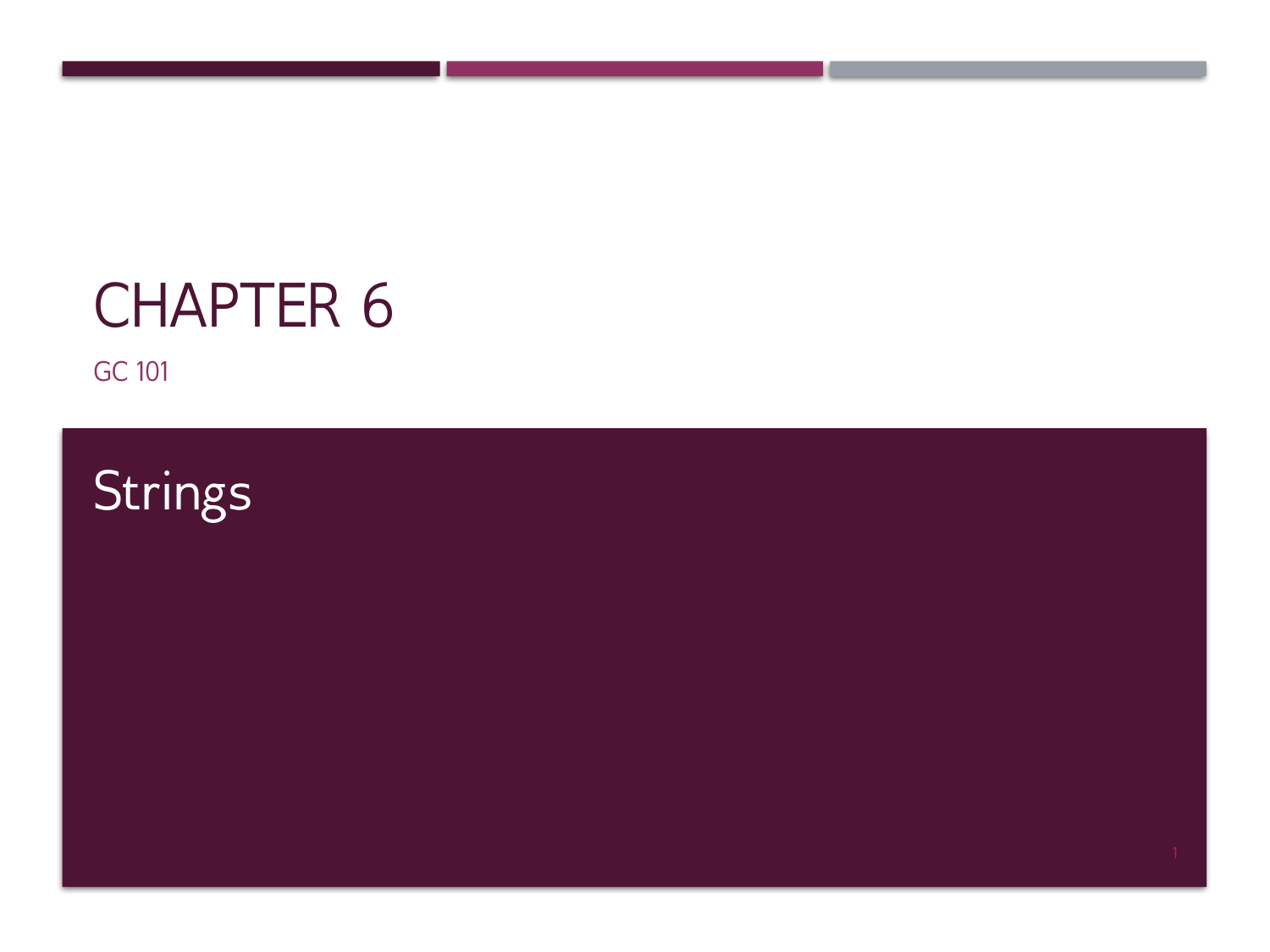

# Chapter 6
GC 101
Strings
1